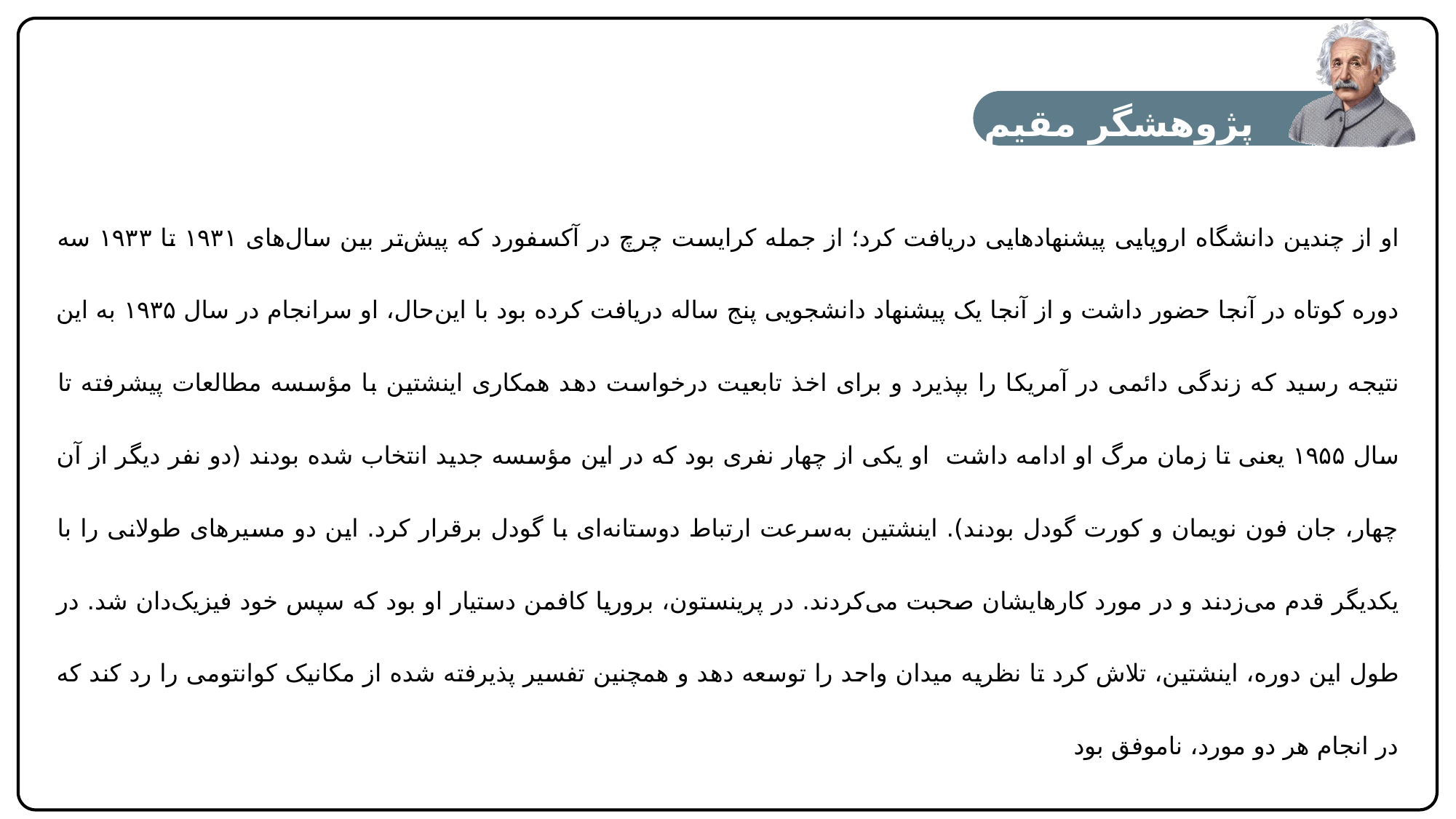

پژوهشگر مقیم
او از چندین دانشگاه اروپایی پیشنهادهایی دریافت کرد؛ از جمله کرایست چرچ در آکسفورد که پیش‌تر بین سال‌های ۱۹۳۱ تا ۱۹۳۳ سه دوره کوتاه در آنجا حضور داشت و از آنجا یک پیشنهاد دانشجویی پنج ساله دریافت کرده بود با این‌حال، او سرانجام در سال ۱۹۳۵ به این نتیجه رسید که زندگی دائمی در آمریکا را بپذیرد و برای اخذ تابعیت درخواست دهد همکاری اینشتین با مؤسسه مطالعات پیشرفته تا سال ۱۹۵۵ یعنی تا زمان مرگ او ادامه داشت  او یکی از چهار نفری بود که در این مؤسسه جدید انتخاب شده بودند (دو نفر دیگر از آن چهار، جان فون نویمان و کورت گودل بودند). اینشتین به‌سرعت ارتباط دوستانه‌ای با گودل برقرار کرد. این دو مسیرهای طولانی را با یکدیگر قدم می‌زدند و در مورد کارهایشان صحبت می‌کردند. در پرینستون، بروریا کافمن دستیار او بود که سپس خود فیزیک‌دان شد. در طول این دوره، اینشتین، تلاش کرد تا نظریه میدان واحد را توسعه دهد و همچنین تفسیر پذیرفته شده از مکانیک کوانتومی را رد کند که در انجام هر دو مورد، ناموفق بود